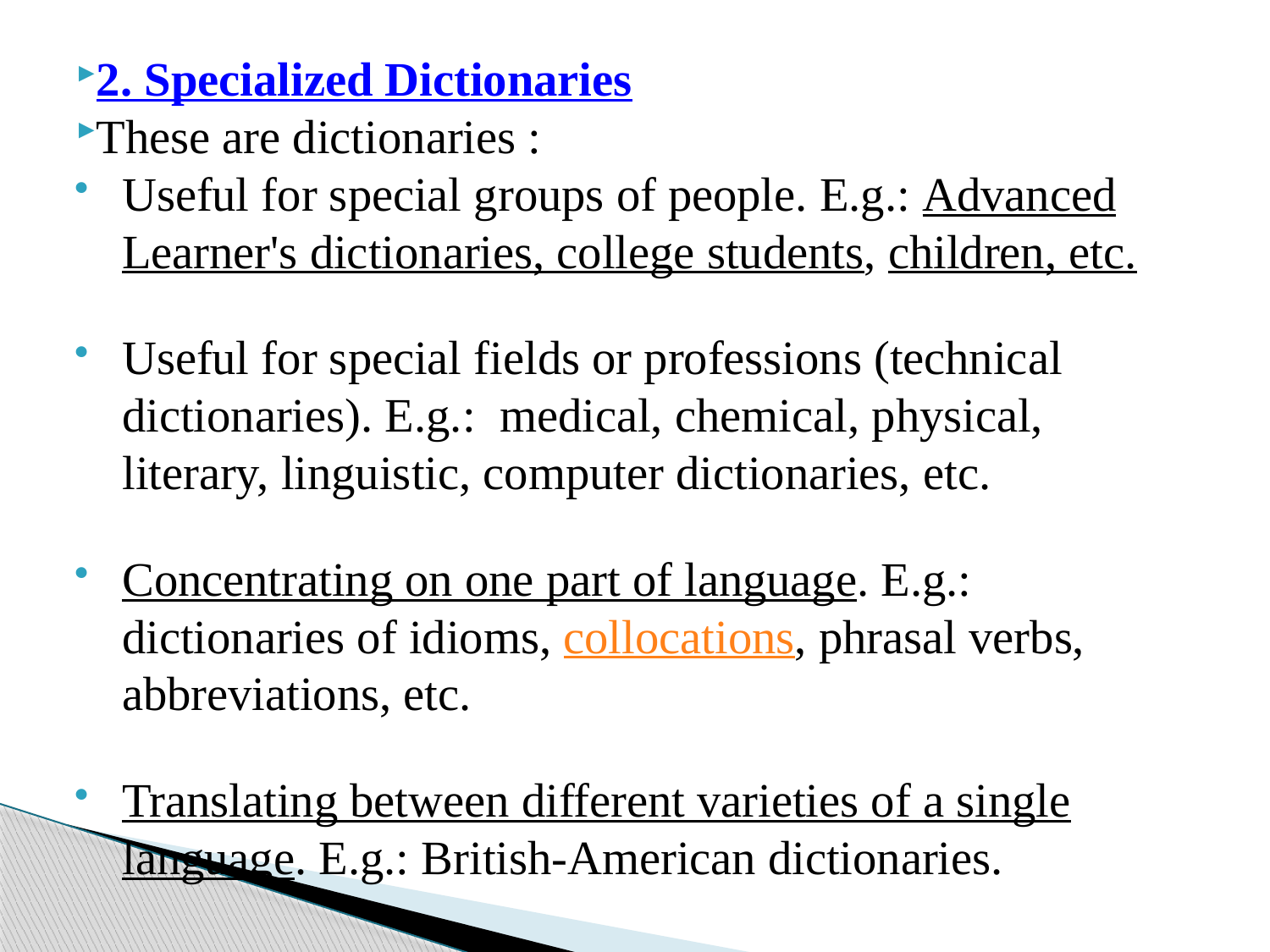

2. Specialized Dictionaries
These are dictionaries :
Useful for special groups of people. E.g.: Advanced Learner's dictionaries, college students, children, etc.

Useful for special fields or professions (technical dictionaries). E.g.:  medical, chemical, physical, literary, linguistic, computer dictionaries, etc.

Concentrating on one part of language. E.g.: dictionaries of idioms, collocations, phrasal verbs, abbreviations, etc.

Translating between different varieties of a single language. E.g.: British-American dictionaries.